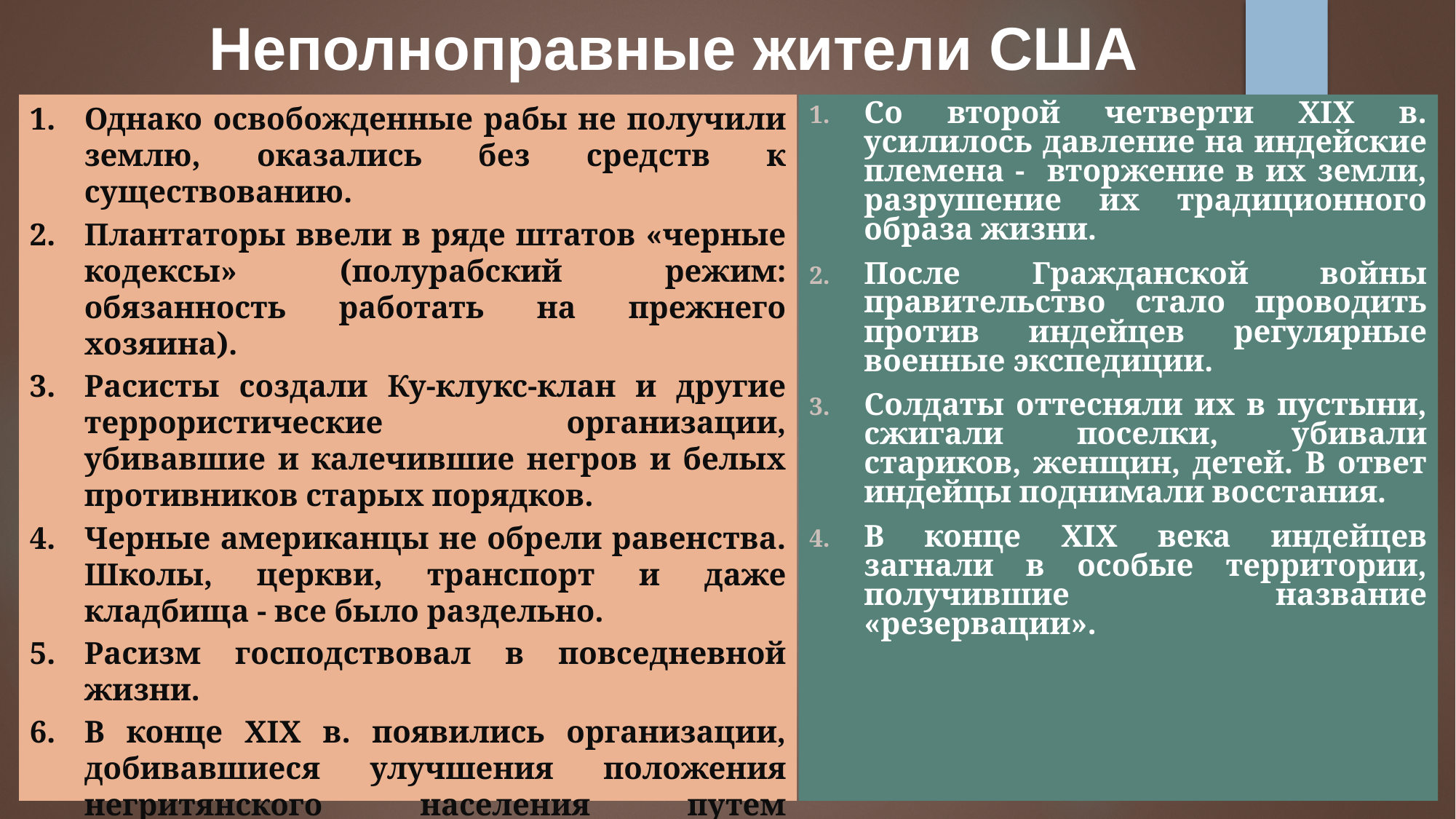

# Неполноправные жители США
Однако освобожденные рабы не получили землю, оказались без средств к существованию.
Плантаторы ввели в ряде штатов «черные кодексы» (полурабский режим: обязанность работать на прежнего хозяина).
Расисты создали Ку-клукс-клан и другие террористические организации, убивавшие и калечившие негров и белых противников старых порядков.
Черные американцы не обрели равенства. Школы, церкви, транспорт и даже кладбища - все было раздельно.
Расизм господствовал в повседневной жизни.
В конце XIX в. появились организации, добивавшиеся улучшения положения негритянского населения путем получение хорошего профессионального образования.
Со второй четверти XIX в. усилилось давление на индейские племена -  вторжение в их земли, разрушение их традиционного образа жизни.
После Гражданской войны правительство стало проводить против индейцев регулярные военные экспедиции.
Солдаты оттесняли их в пустыни, сжигали поселки, убивали стариков, женщин, детей. В ответ индейцы поднимали восстания.
В конце XIX века индейцев загнали в особые территории, получившие название «резервации».